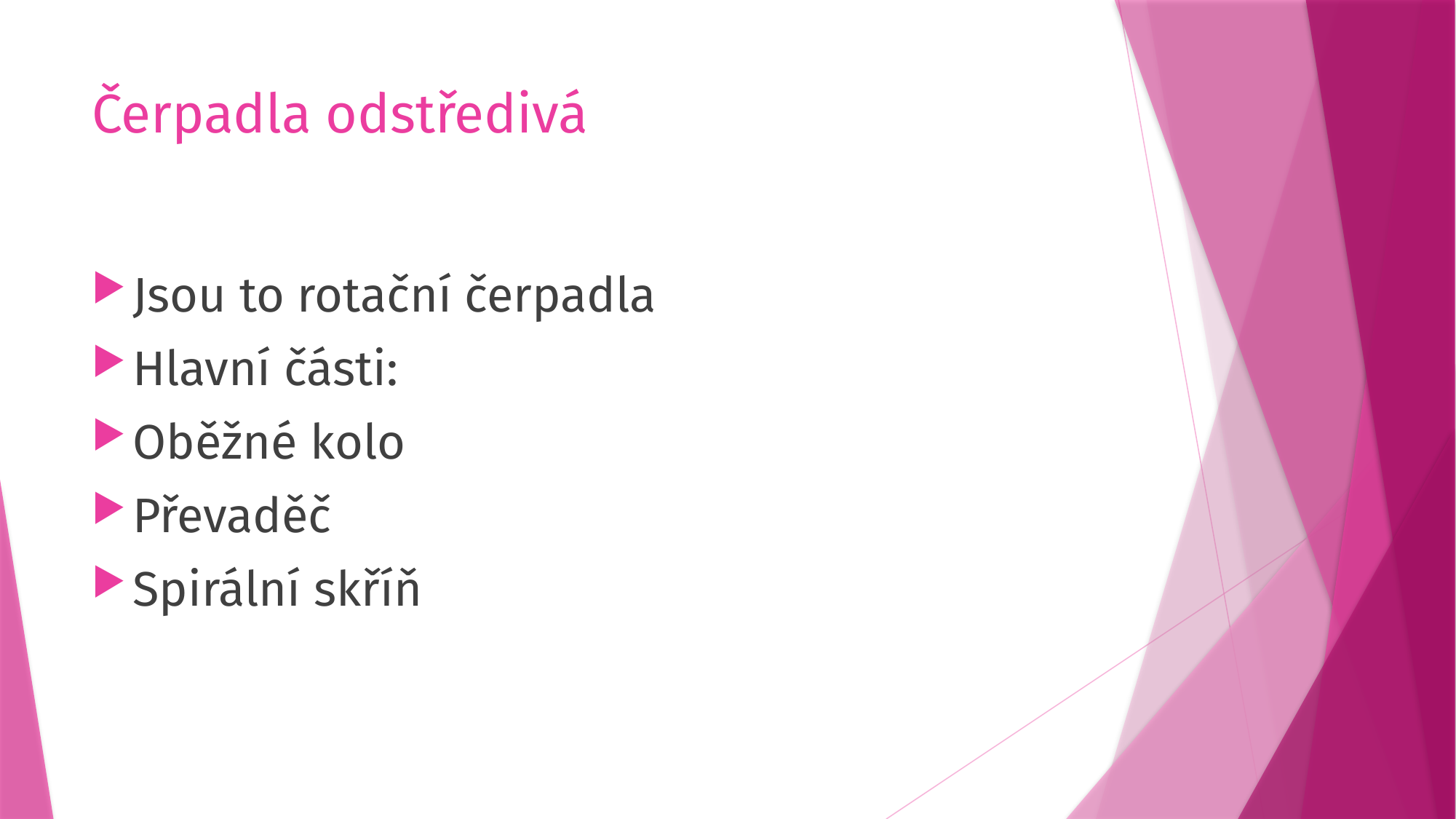

# Čerpadla odstředivá
Jsou to rotační čerpadla
Hlavní části:
Oběžné kolo
Převaděč
Spirální skříň